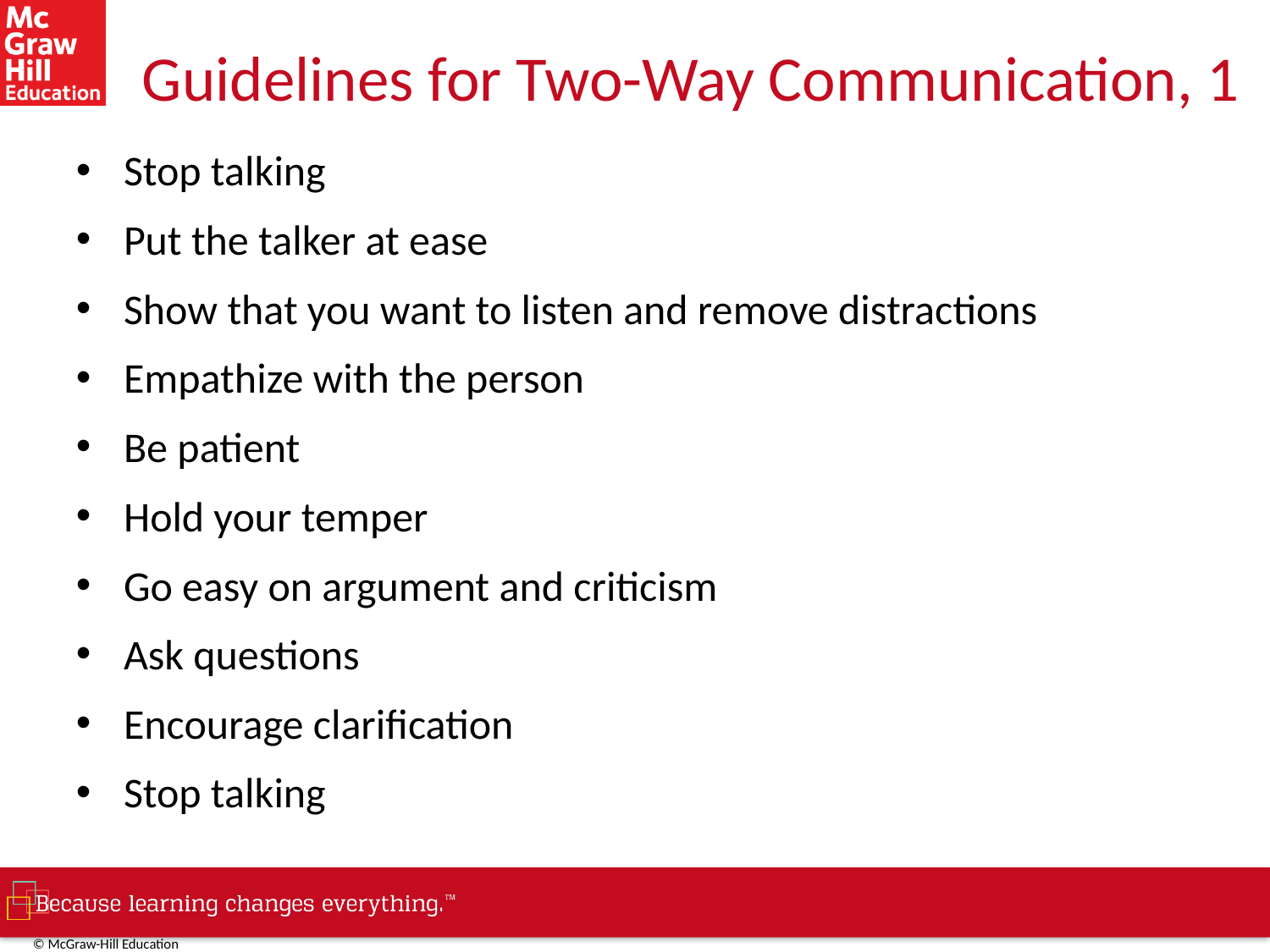

# Guidelines for Two-Way Communication, 1
Stop talking
Put the talker at ease
Show that you want to listen and remove distractions
Empathize with the person
Be patient
Hold your temper
Go easy on argument and criticism
Ask questions
Encourage clarification
Stop talking